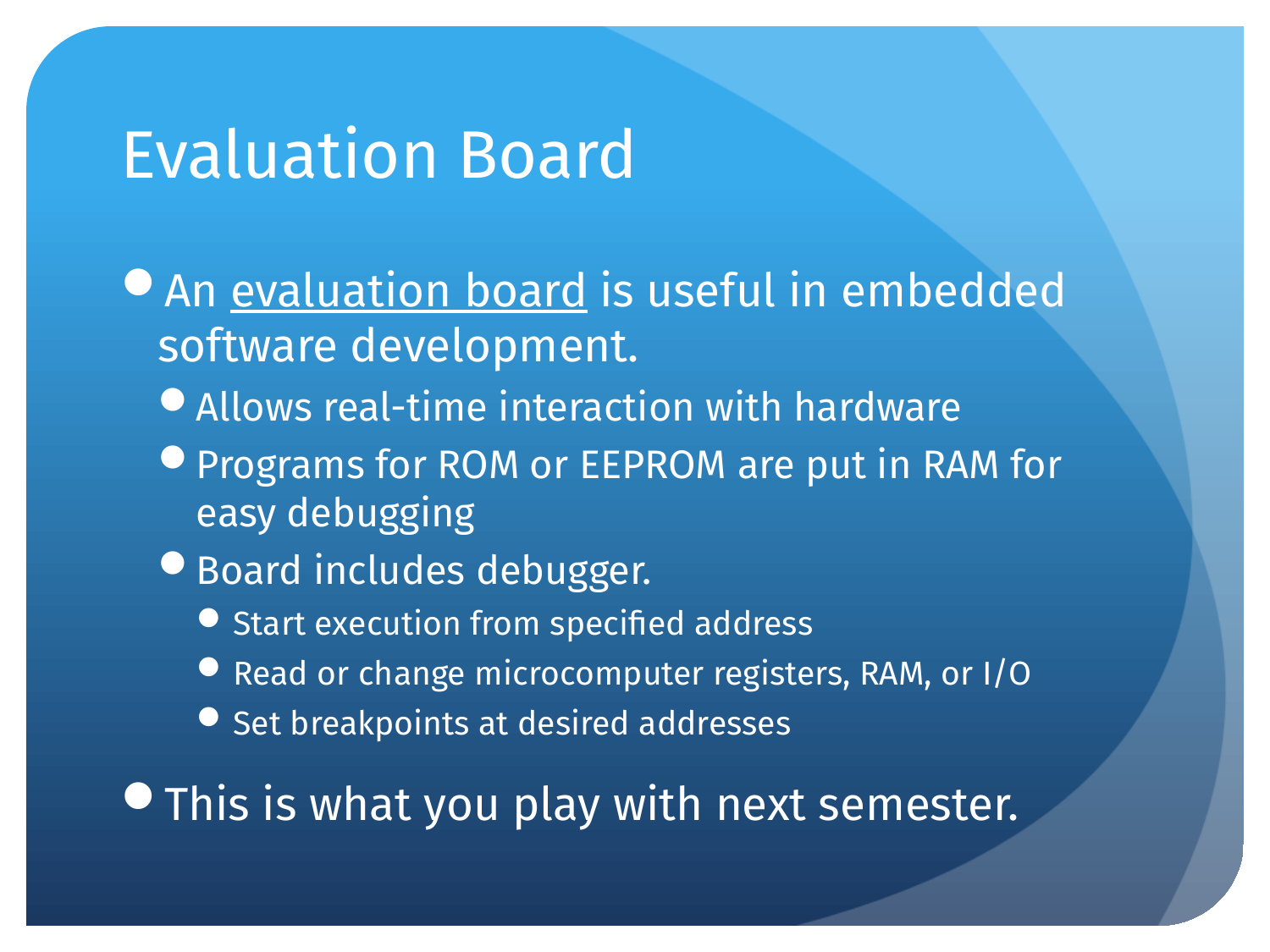

# Evaluation Board
An evaluation board is useful in embedded software development.
Allows real-time interaction with hardware
Programs for ROM or EEPROM are put in RAM for easy debugging
Board includes debugger.
Start execution from specified address
Read or change microcomputer registers, RAM, or I/O
Set breakpoints at desired addresses
This is what you play with next semester.